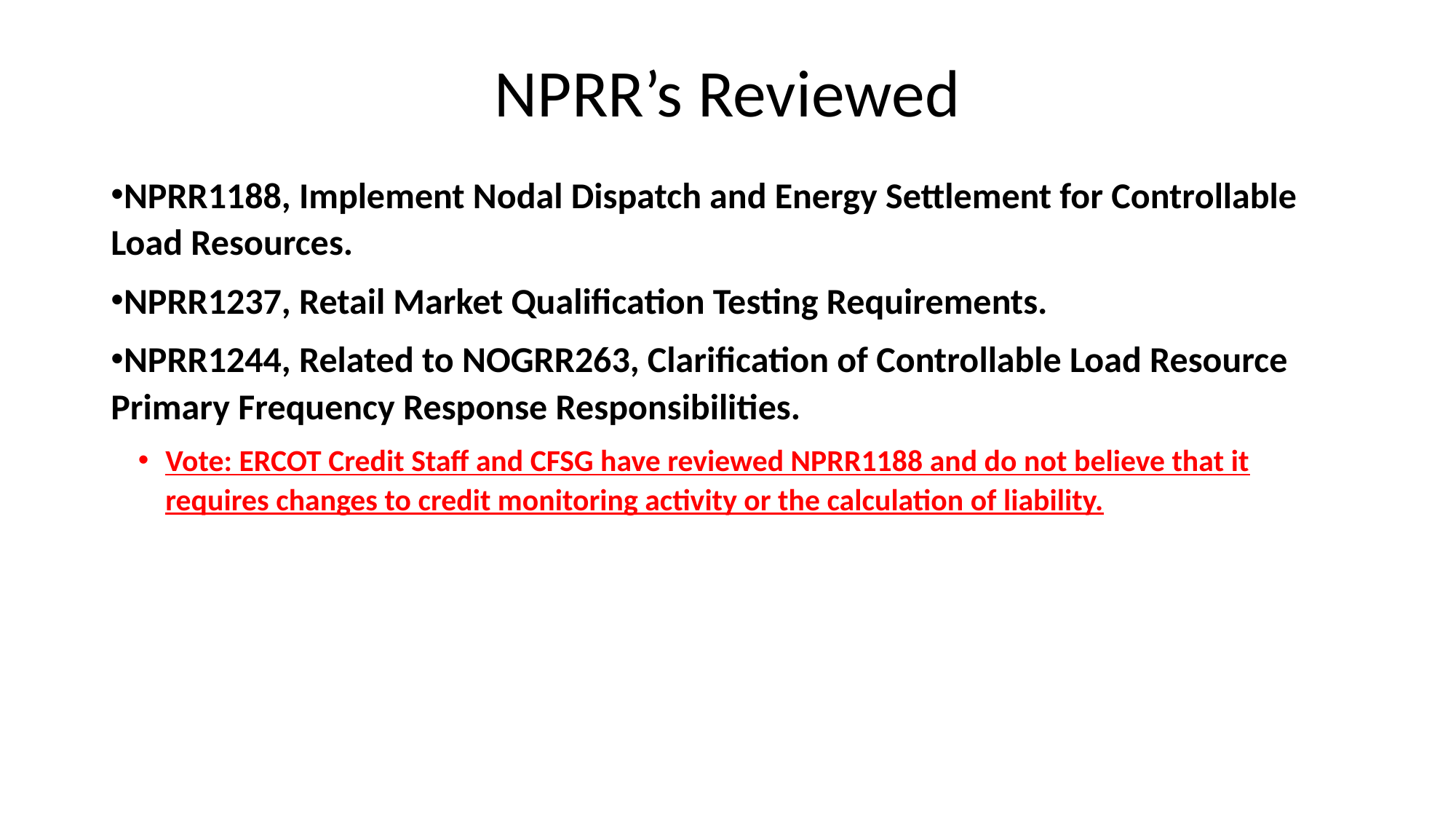

# NPRR’s Reviewed
NPRR1188, Implement Nodal Dispatch and Energy Settlement for Controllable Load Resources.
NPRR1237, Retail Market Qualification Testing Requirements.
NPRR1244, Related to NOGRR263, Clarification of Controllable Load Resource Primary Frequency Response Responsibilities.
Vote: ERCOT Credit Staff and CFSG have reviewed NPRR1188 and do not believe that it requires changes to credit monitoring activity or the calculation of liability.